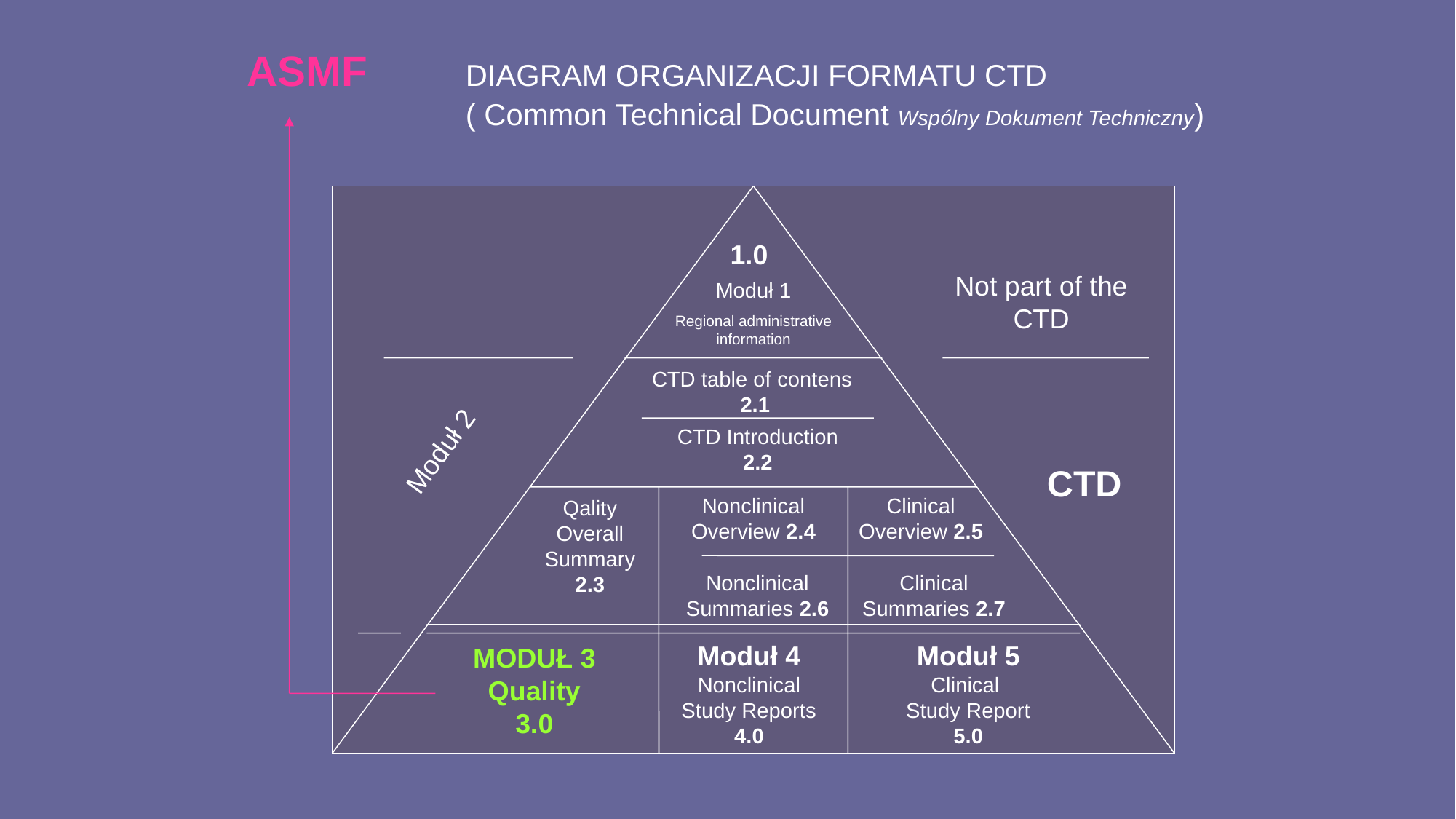

# ASMF     	DIAGRAM ORGANIZACJI FORMATU CTD             		( Common Technical Document Wspólny Dokument Techniczny)

1.0
Not part of the CTD
Moduł 1
Regional administrative
information

CTD table of contens
 2.1

CTD Introduction
2.2

Moduł 2
CTD

Nonclinical
Overview 2.4
Clinical
Overview 2.5

Qality
Overall
Summary
2.3

Nonclinical
Summaries 2.6
Clinical
Summaries 2.7

Moduł 4
Nonclinical Study Reports
4.0
Moduł 5
Clinical
Study Report
5.0
MODUŁ 3
Quality
3.0